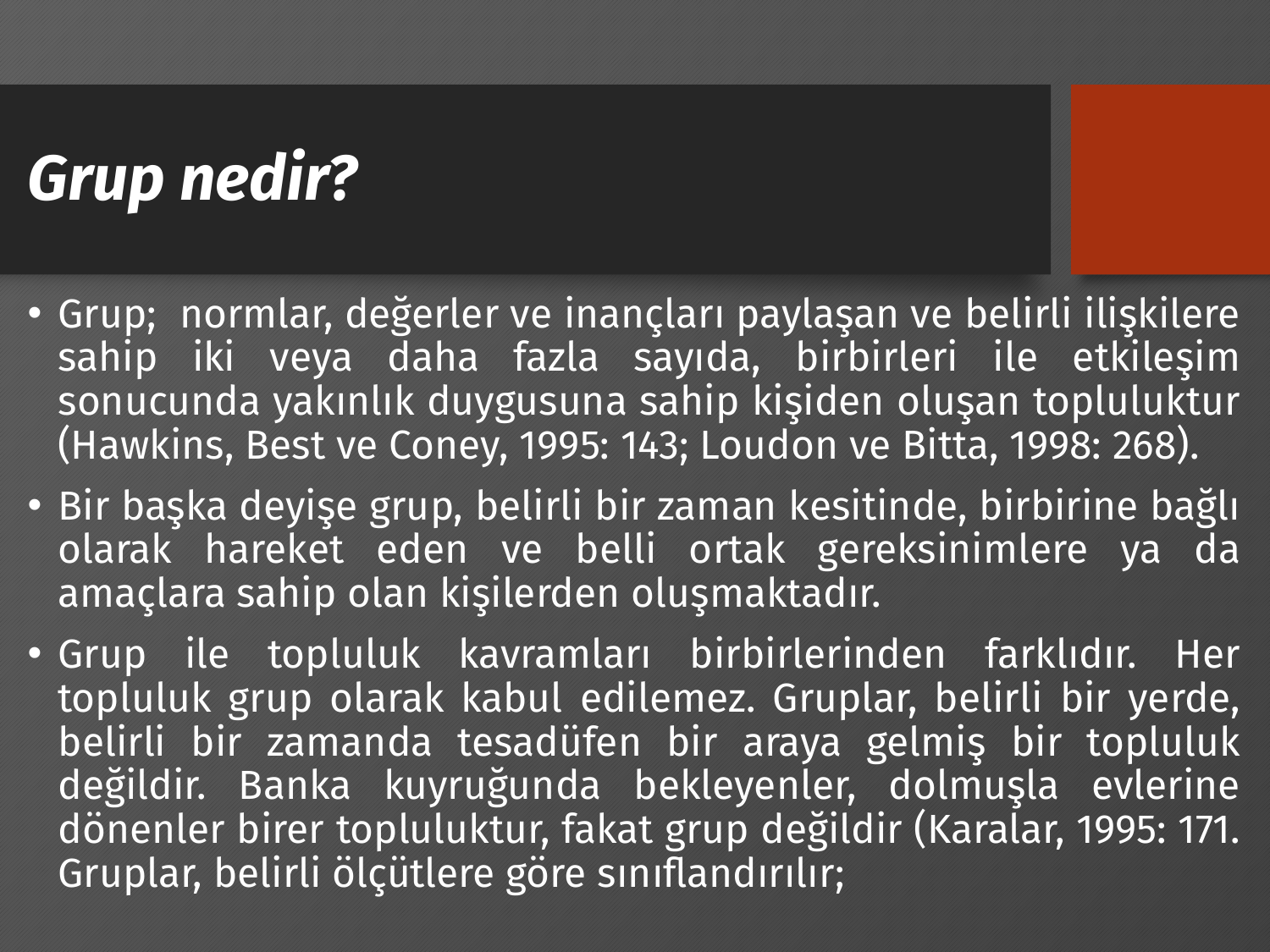

# Grup nedir?
Grup;  normlar, değerler ve inançları paylaşan ve belirli ilişkilere sahip iki veya daha fazla sayıda, birbirleri ile etkileşim sonucunda yakınlık duygusuna sahip kişiden oluşan topluluktur (Hawkins, Best ve Coney, 1995: 143; Loudon ve Bitta, 1998: 268).
Bir başka deyişe grup, belirli bir zaman kesitinde, birbirine bağlı olarak hareket eden ve belli ortak gereksinimlere ya da amaçlara sahip olan kişilerden oluşmaktadır.
Grup ile topluluk kavramları birbirlerinden farklıdır. Her topluluk grup olarak kabul edilemez. Gruplar, belirli bir yerde, belirli bir zamanda tesadüfen bir araya gelmiş bir topluluk değildir. Banka kuyruğunda bekleyenler, dolmuşla evlerine dönenler birer topluluktur, fakat grup değildir (Karalar, 1995: 171. Gruplar, belirli ölçütlere göre sınıflandırılır;